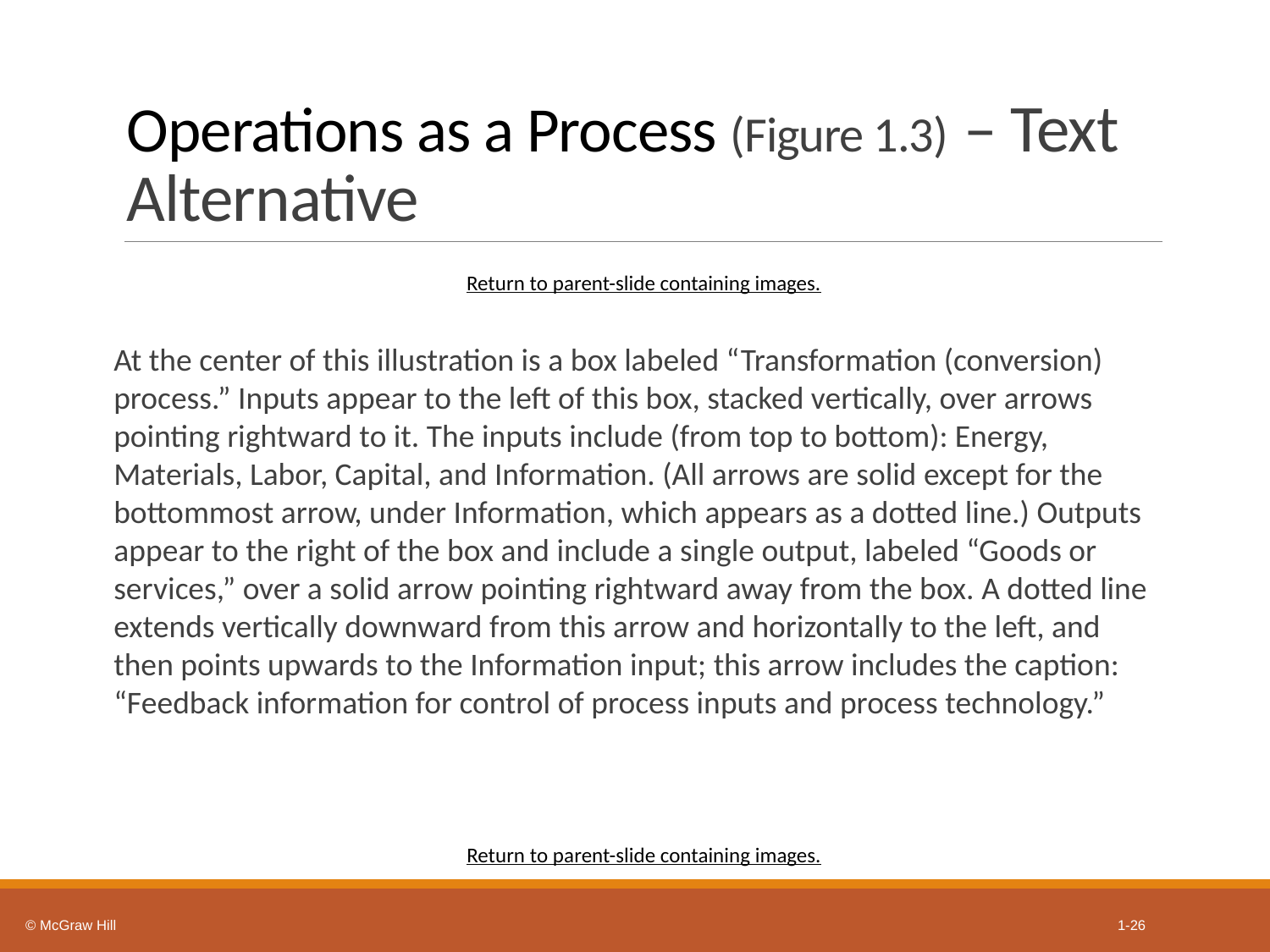

# Operations as a Process (Figure 1.3) – Text Alternative
Return to parent-slide containing images.
At the center of this illustration is a box labeled “Transformation (conversion) process.” Inputs appear to the left of this box, stacked vertically, over arrows pointing rightward to it. The inputs include (from top to bottom): Energy, Materials, Labor, Capital, and Information. (All arrows are solid except for the bottommost arrow, under Information, which appears as a dotted line.) Outputs appear to the right of the box and include a single output, labeled “Goods or services,” over a solid arrow pointing rightward away from the box. A dotted line extends vertically downward from this arrow and horizontally to the left, and then points upwards to the Information input; this arrow includes the caption: “Feedback information for control of process inputs and process technology.”
Return to parent-slide containing images.